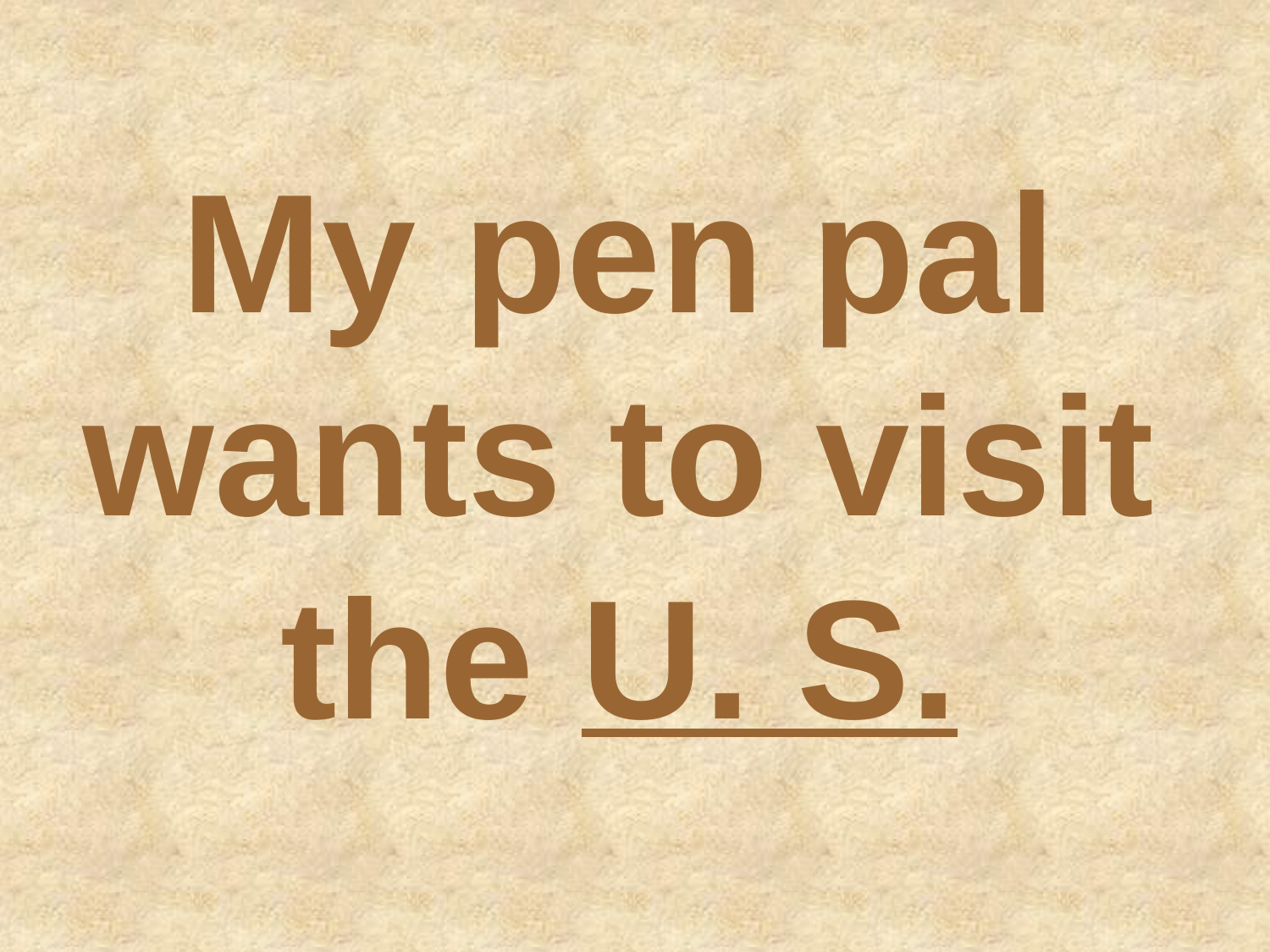

My pen pal wants to visit the U. S.